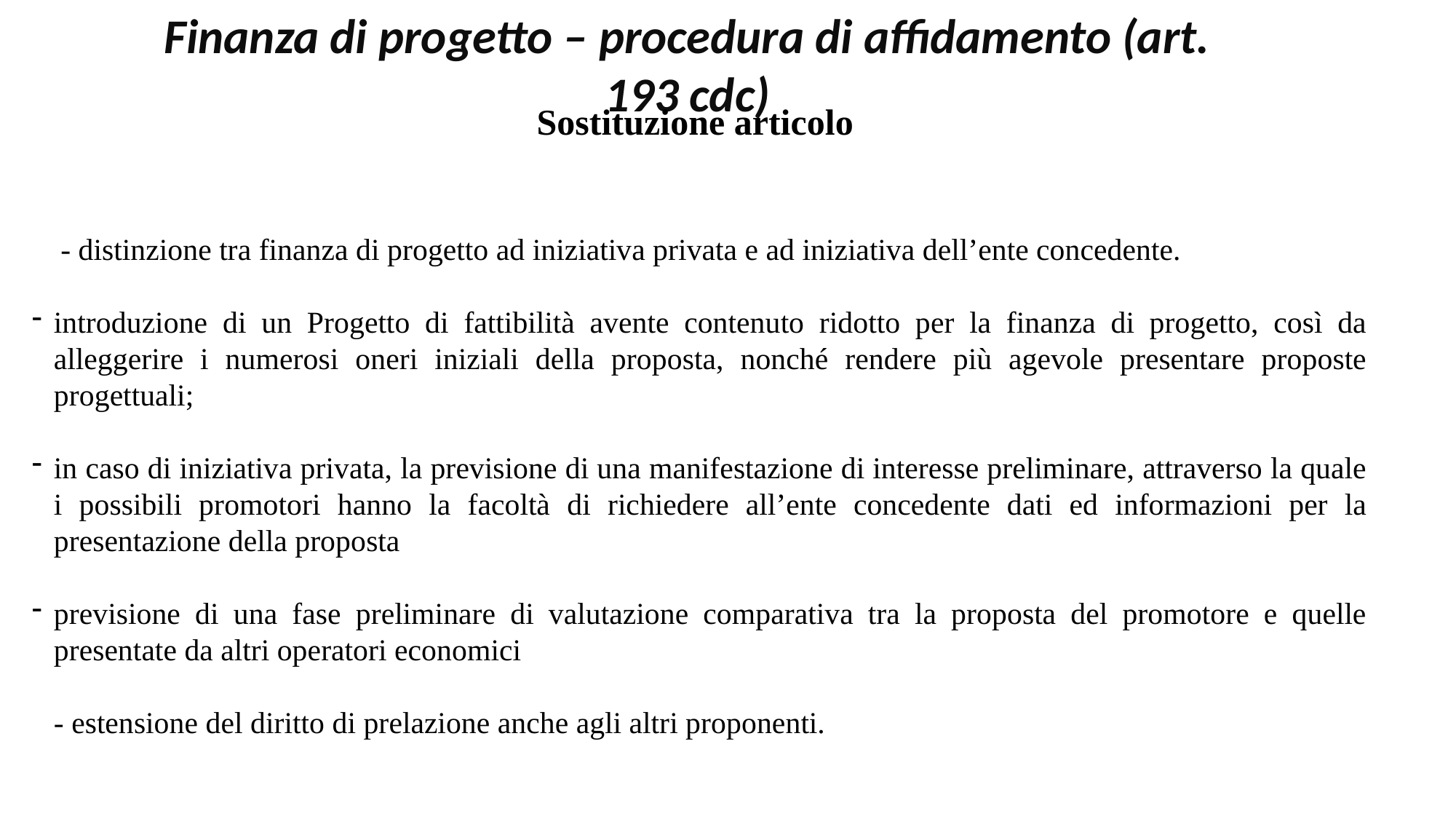

Finanza di progetto – procedura di affidamento (art. 193 cdc)
Sostituzione articolo

 - distinzione tra finanza di progetto ad iniziativa privata e ad iniziativa dell’ente concedente.

introduzione di un Progetto di fattibilità avente contenuto ridotto per la finanza di progetto, così da alleggerire i numerosi oneri iniziali della proposta, nonché rendere più agevole presentare proposte progettuali;

in caso di iniziativa privata, la previsione di una manifestazione di interesse preliminare, attraverso la quale i possibili promotori hanno la facoltà di richiedere all’ente concedente dati ed informazioni per la presentazione della proposta

previsione di una fase preliminare di valutazione comparativa tra la proposta del promotore e quelle presentate da altri operatori economici

- estensione del diritto di prelazione anche agli altri proponenti.